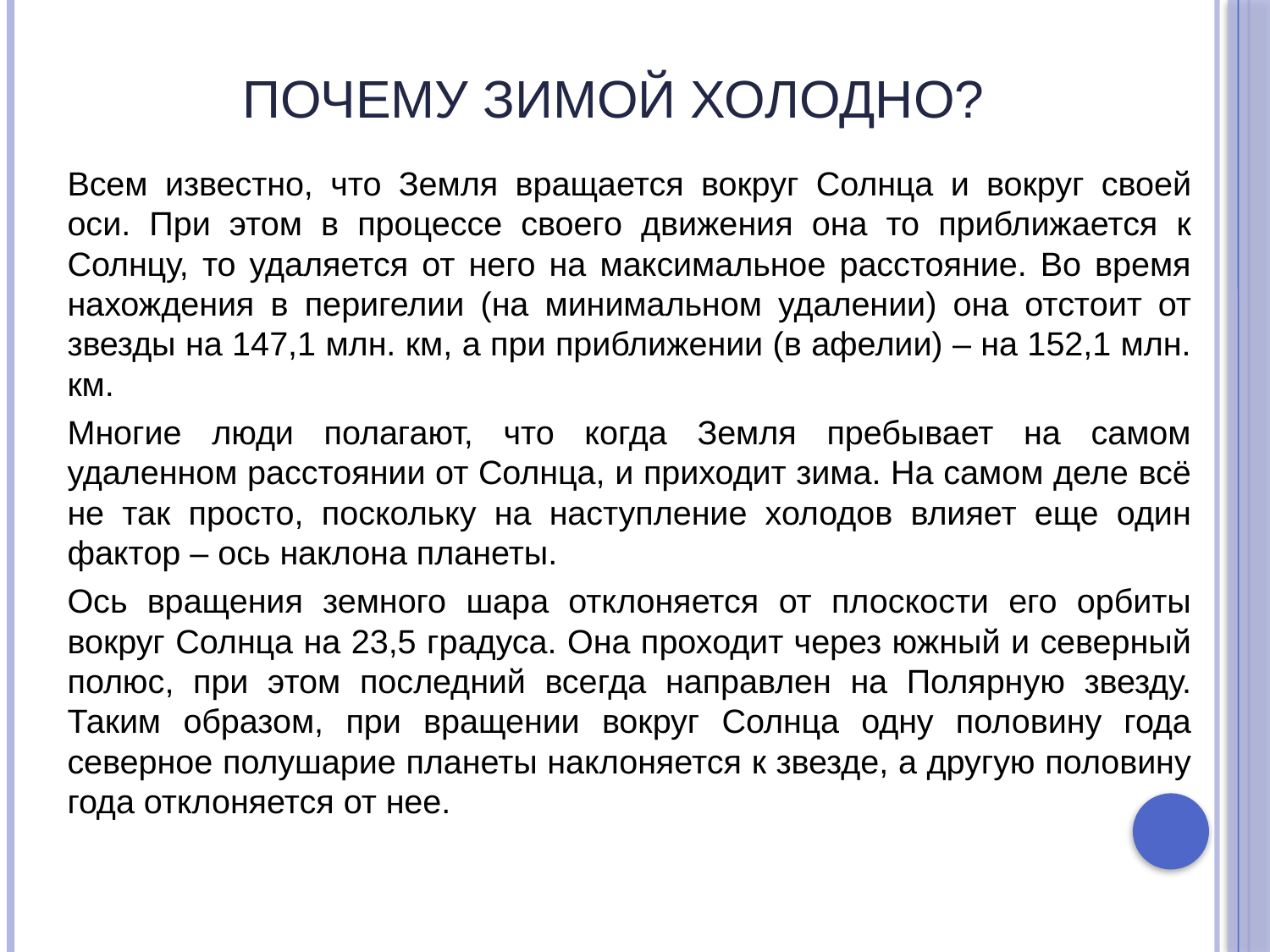

# Почему зимой холодно?
Всем известно, что Земля вращается вокруг Солнца и вокруг своей оси. При этом в процессе своего движения она то приближается к Солнцу, то удаляется от него на максимальное расстояние. Во время нахождения в перигелии (на минимальном удалении) она отстоит от звезды на 147,1 млн. км, а при приближении (в афелии) – на 152,1 млн. км.
Многие люди полагают, что когда Земля пребывает на самом удаленном расстоянии от Солнца, и приходит зима. На самом деле всё не так просто, поскольку на наступление холодов влияет еще один фактор – ось наклона планеты.
Ось вращения земного шара отклоняется от плоскости его орбиты вокруг Солнца на 23,5 градуса. Она проходит через южный и северный полюс, при этом последний всегда направлен на Полярную звезду. Таким образом, при вращении вокруг Солнца одну половину года северное полушарие планеты наклоняется к звезде, а другую половину года отклоняется от нее.